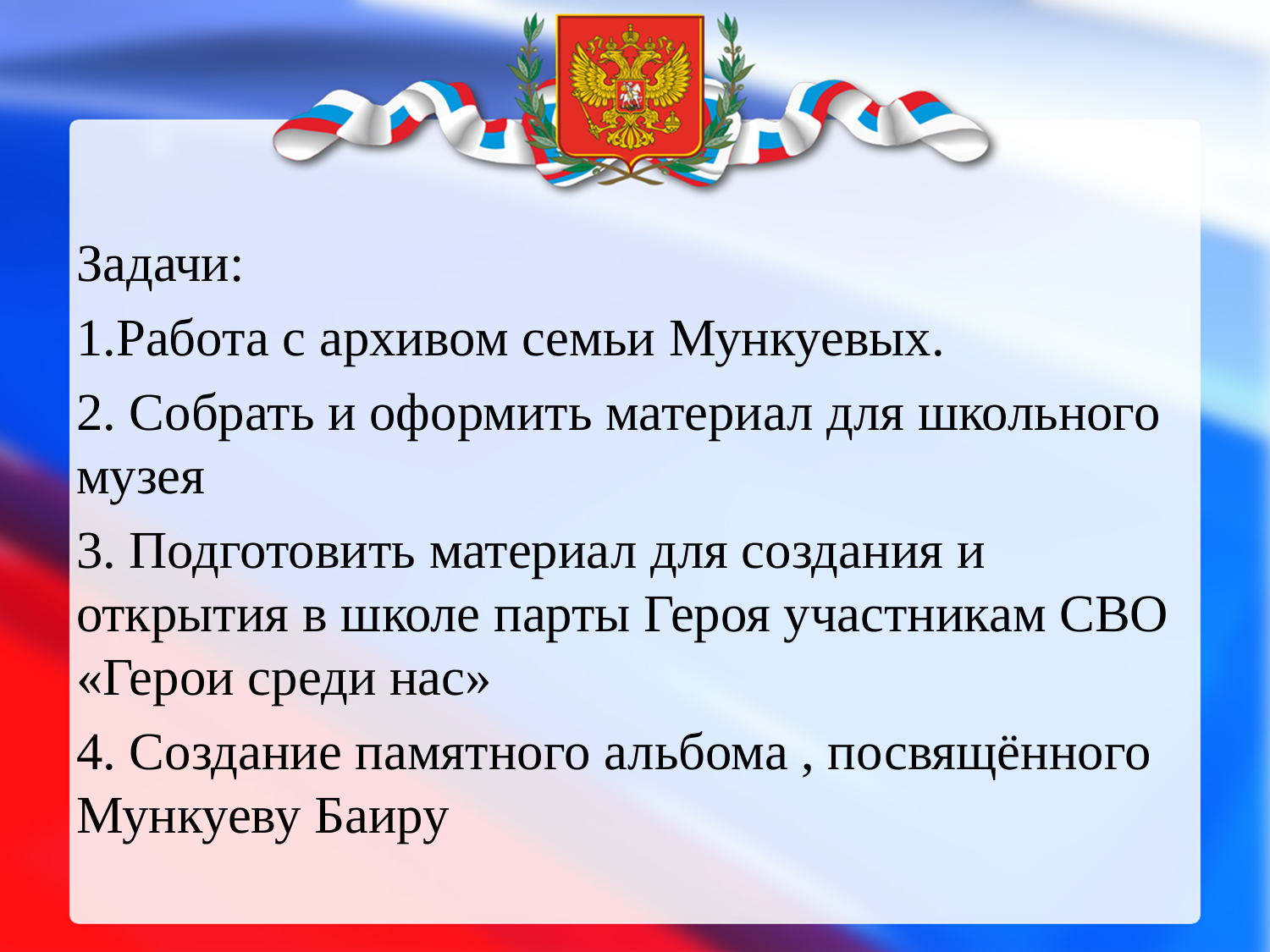

Задачи:
1.Работа с архивом семьи Мункуевых.
2. Собрать и оформить материал для школьного музея
3. Подготовить материал для создания и открытия в школе парты Героя участникам СВО «Герои среди нас»
4. Создание памятного альбома , посвящённого Мункуеву Баиру